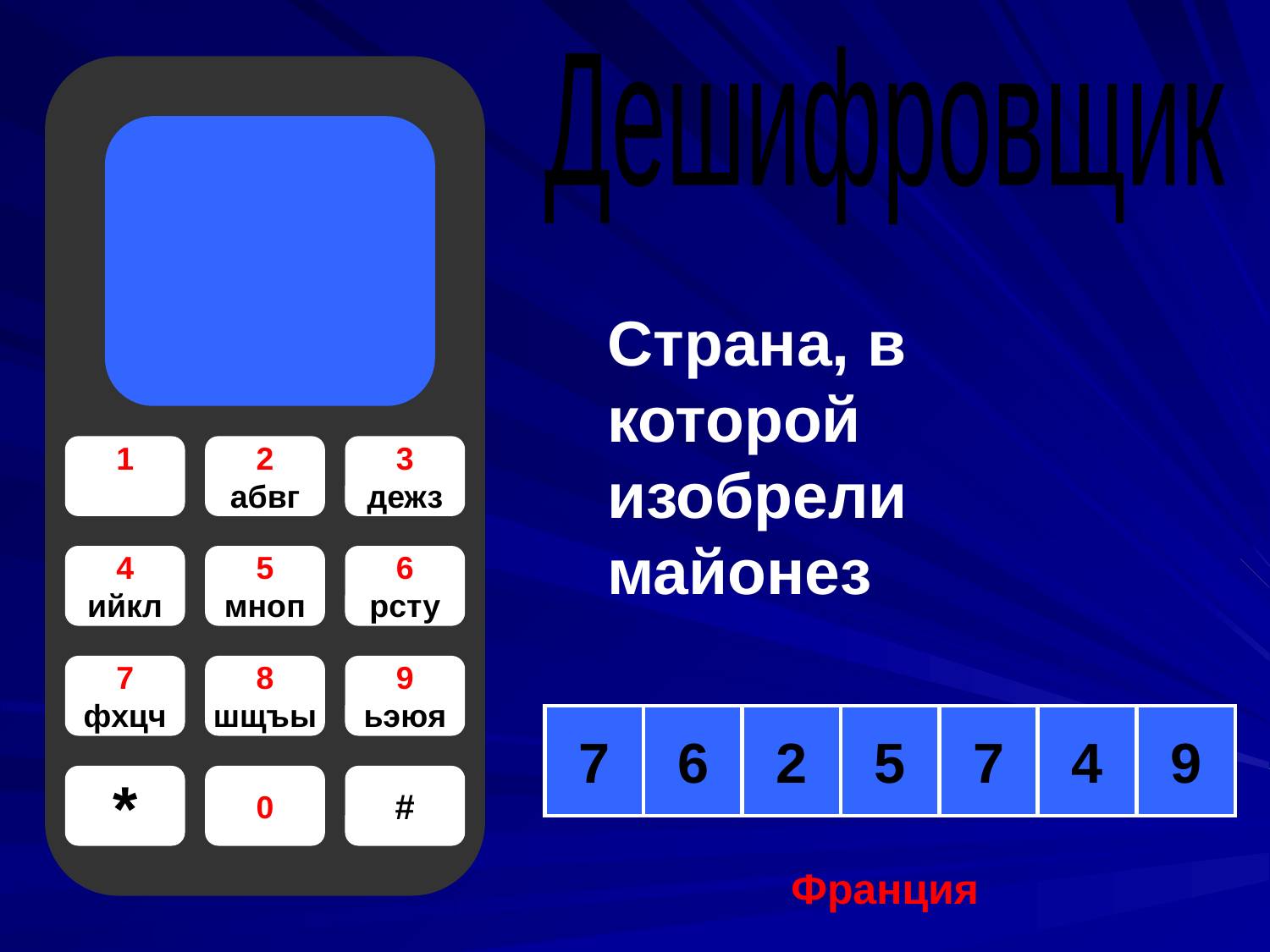

Дешифровщик

Страна, в которой изобрели майонез
1

2
абвг
3
дежз
4
ийкл
5
мноп
6
рсту
7
фхцч
8
шщъы
9
ьэюя
7
6
2
5
7
4
9
*
0
#
Франция